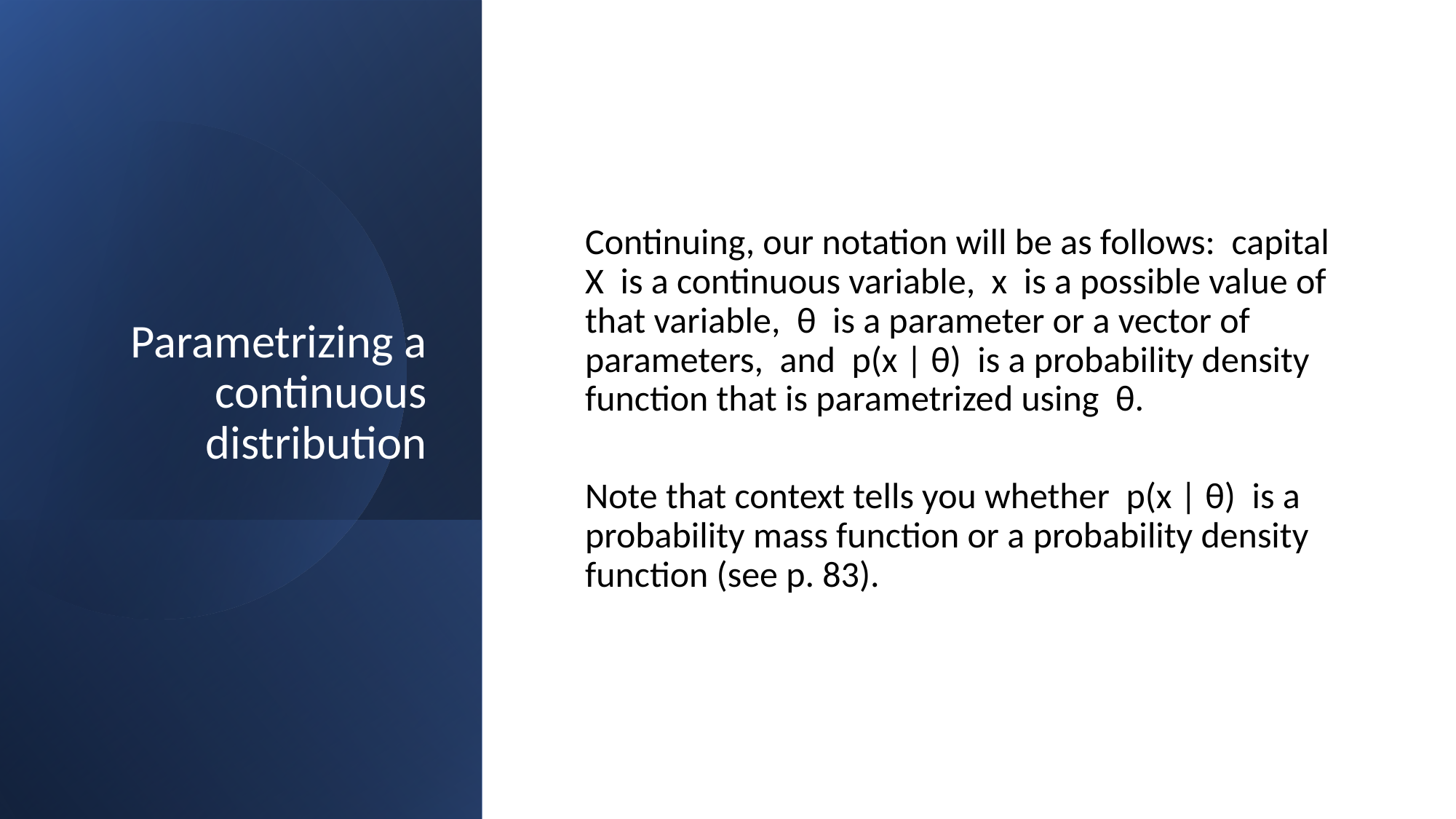

# Parametrizing a continuous distribution
Continuing, our notation will be as follows:  capital  X  is a continuous variable,  x  is a possible value of that variable,  θ  is a parameter or a vector of parameters,  and  p(x | θ)  is a probability density function that is parametrized using  θ.

Note that context tells you whether  p(x | θ)  is a probability mass function or a probability density function (see p. 83).